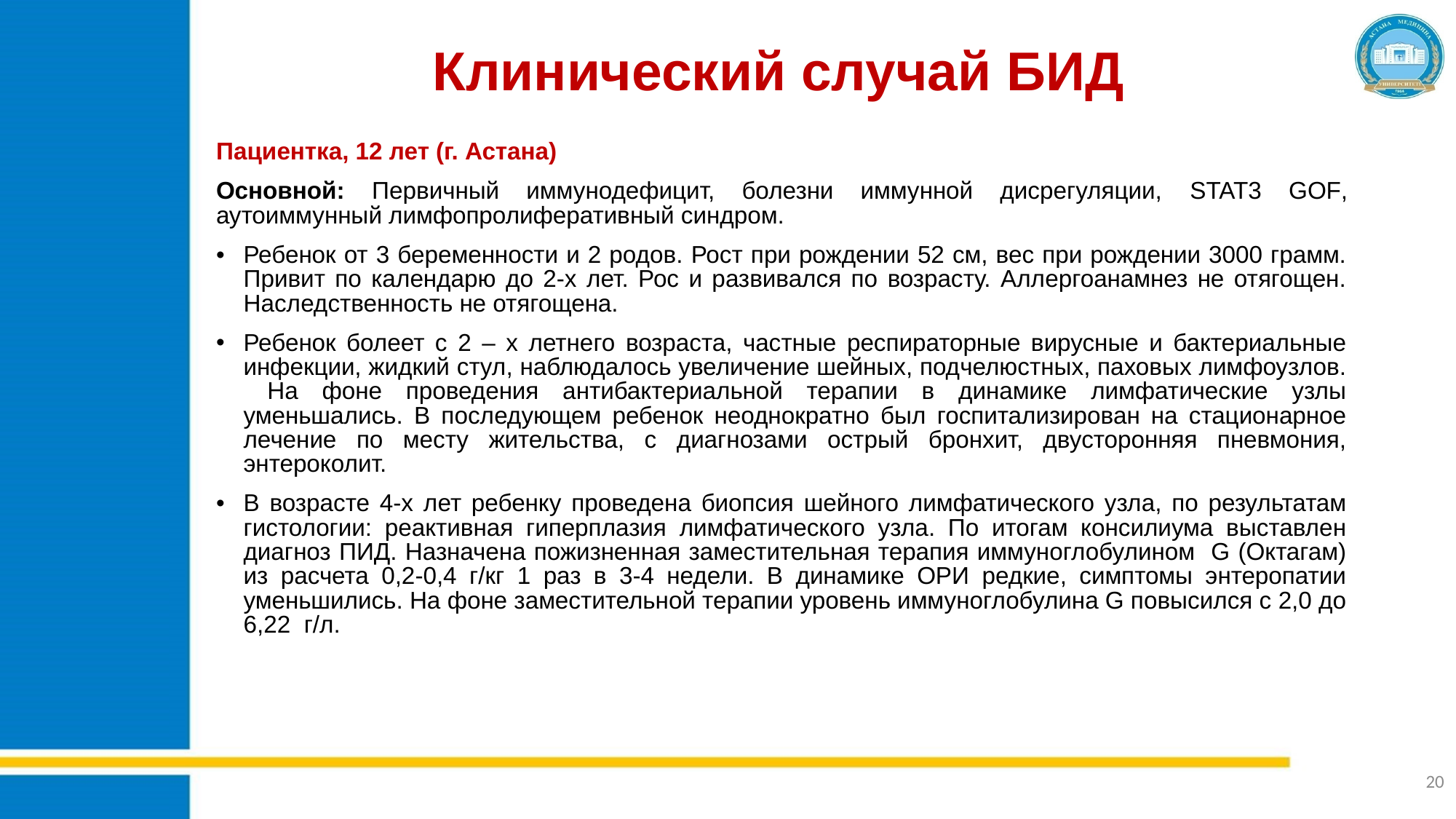

# Клинический случай БИД
Пациентка, 12 лет (г. Астана)
Основной: Первичный иммунодефицит, болезни иммунной дисрегуляции, STAT3 GOF, аутоиммунный лимфопролиферативный синдром.
Ребенок от 3 беременности и 2 родов. Рост при рождении 52 см, вес при рождении 3000 грамм. Привит по календарю до 2-х лет. Рос и развивался по возрасту. Аллергоанамнез не отягощен. Наследственность не отягощена.
Ребенок болеет с 2 – х летнего возраста, частные респираторные вирусные и бактериальные инфекции, жидкий стул, наблюдалось увеличение шейных, подчелюстных, паховых лимфоузлов.  На фоне проведения антибактериальной терапии в динамике лимфатические узлы уменьшались. В последующем ребенок неоднократно был госпитализирован на стационарное лечение по месту жительства, с диагнозами острый бронхит, двусторонняя пневмония, энтероколит.
В возрасте 4-х лет ребенку проведена биопсия шейного лимфатического узла, по результатам гистологии: реактивная гиперплазия лимфатического узла. По итогам консилиума выставлен диагноз ПИД. Назначена пожизненная заместительная терапия иммуноглобулином  G (Октагам) из расчета 0,2-0,4 г/кг 1 раз в 3-4 недели. В динамике ОРИ редкие, симптомы энтеропатии уменьшились. На фоне заместительной терапии уровень иммуноглобулина G повысился с 2,0 до 6,22  г/л.

20